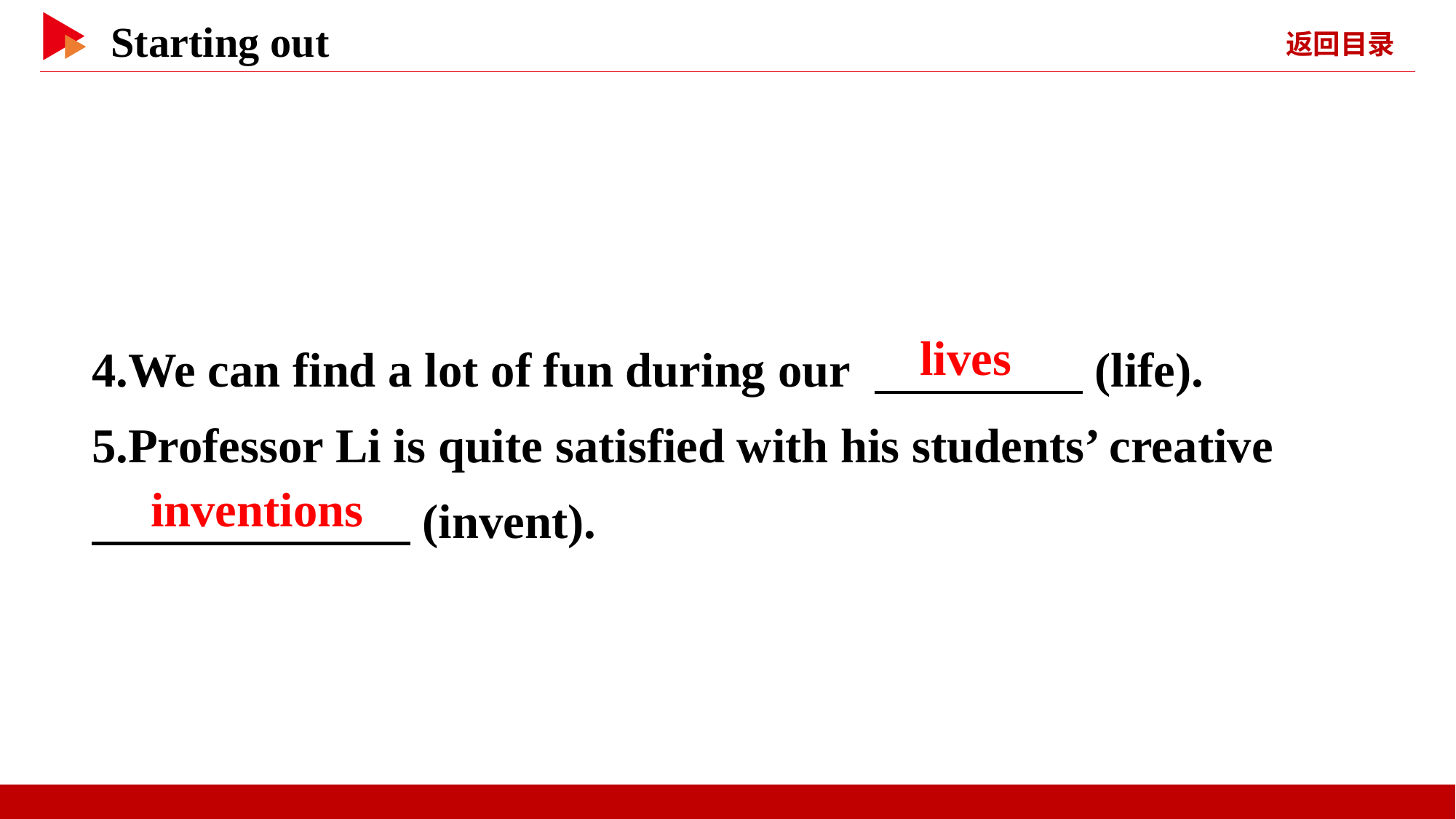

4.We can find a lot of fun during our 　          　(life).
5.Professor Li is quite satisfied with his students’ creative
　                    　(invent).
　lives
　inventions